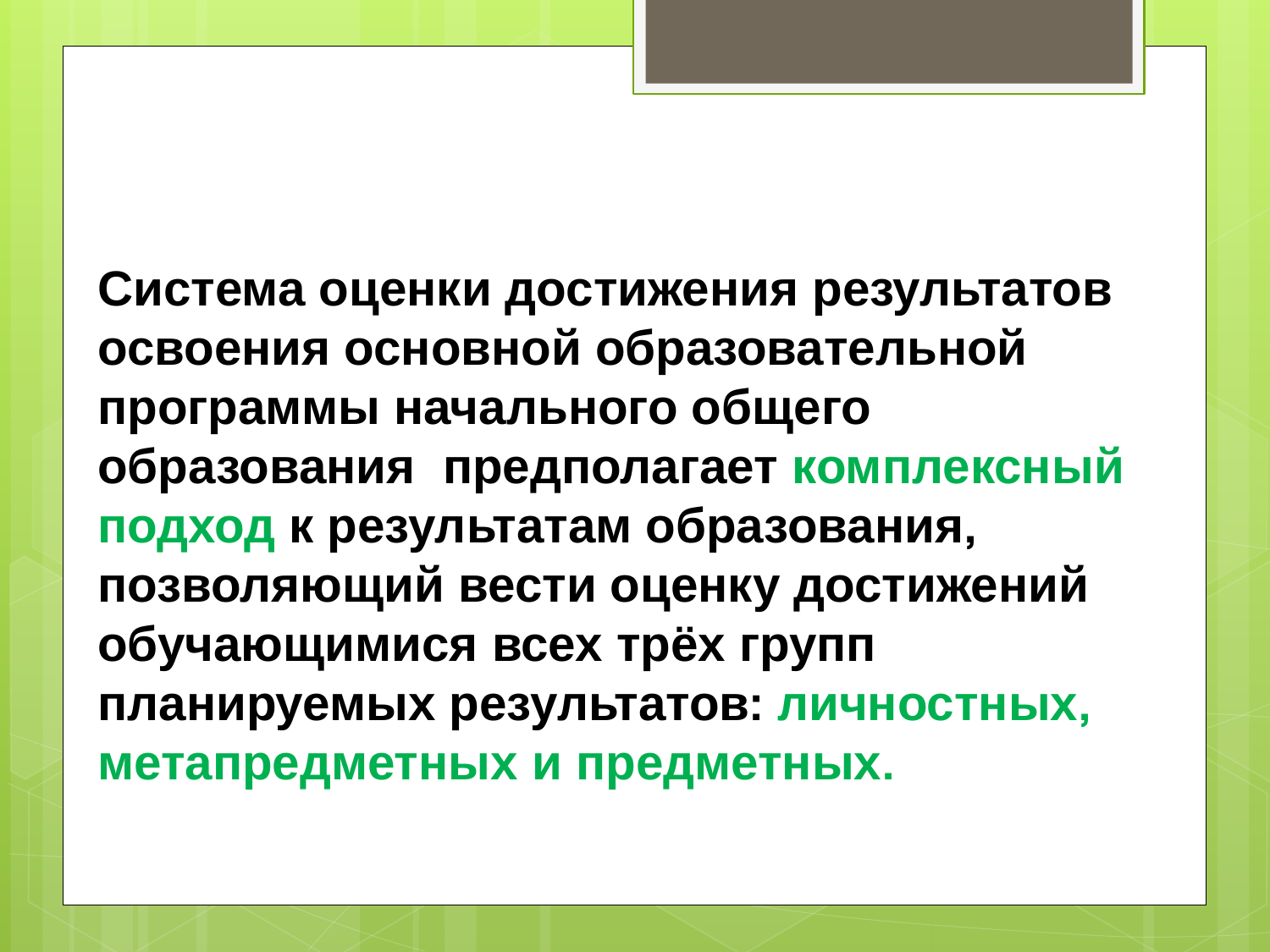

# Система оценки достижения результатов освоения основной образовательной программы начального общего образования  предполагает комплексный подход к результатам образования, позволяющий вести оценку достижений обучающимися всех трёх групп планируемых результатов: личностных, метапредметных и предметных.